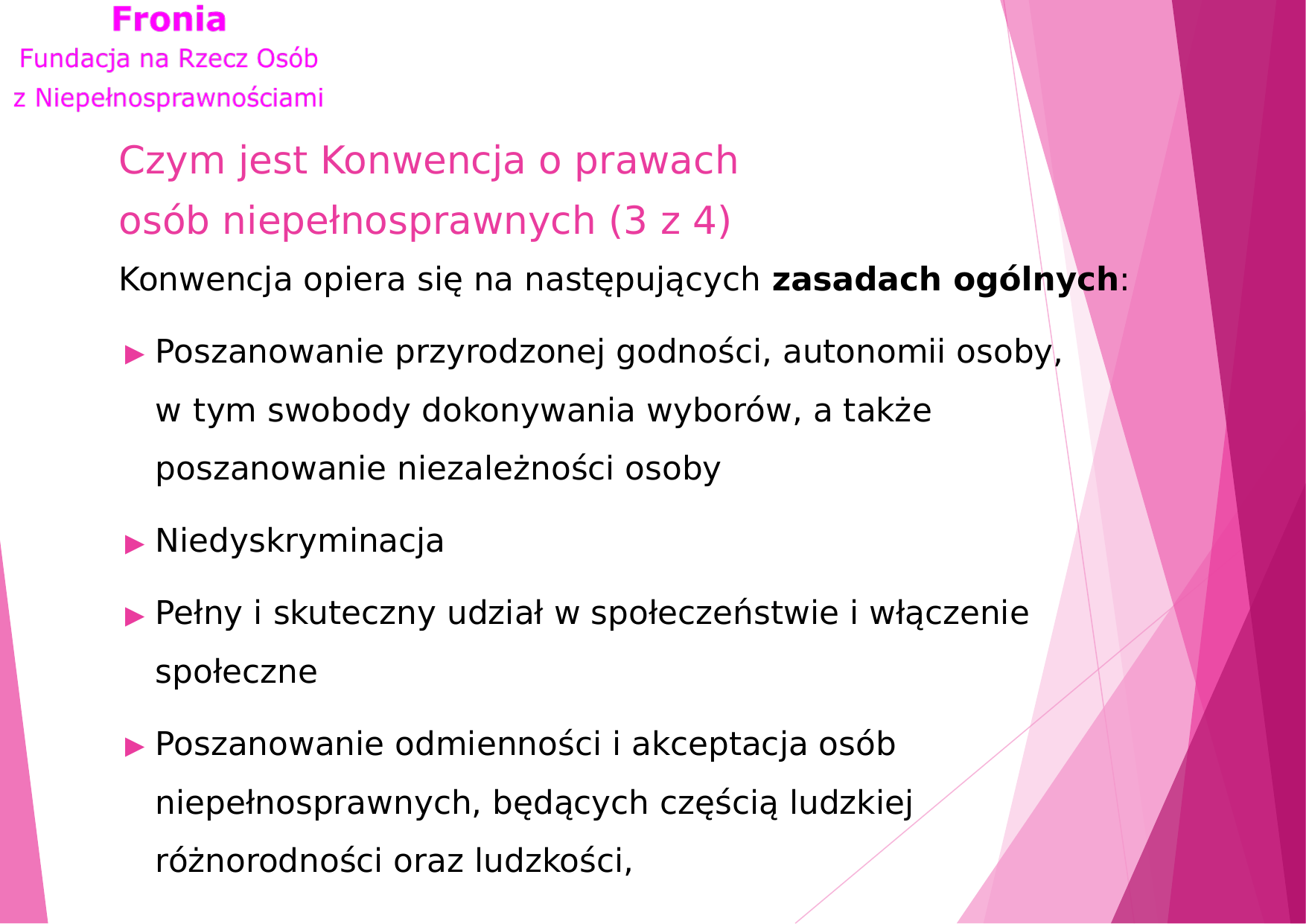

# Czym jest Konwencja o prawach osób niepełnosprawnych (3 z 4)
Konwencja opiera się na następujących zasadach ogólnych:
Poszanowanie przyrodzonej godności, autonomii osoby, w tym swobody dokonywania wyborów, a także poszanowanie niezależności osoby
Niedyskryminacja
Pełny i skuteczny udział w społeczeństwie i włączenie społeczne
Poszanowanie odmienności i akceptacja osób niepełnosprawnych, będących częścią ludzkiej różnorodności oraz ludzkości,